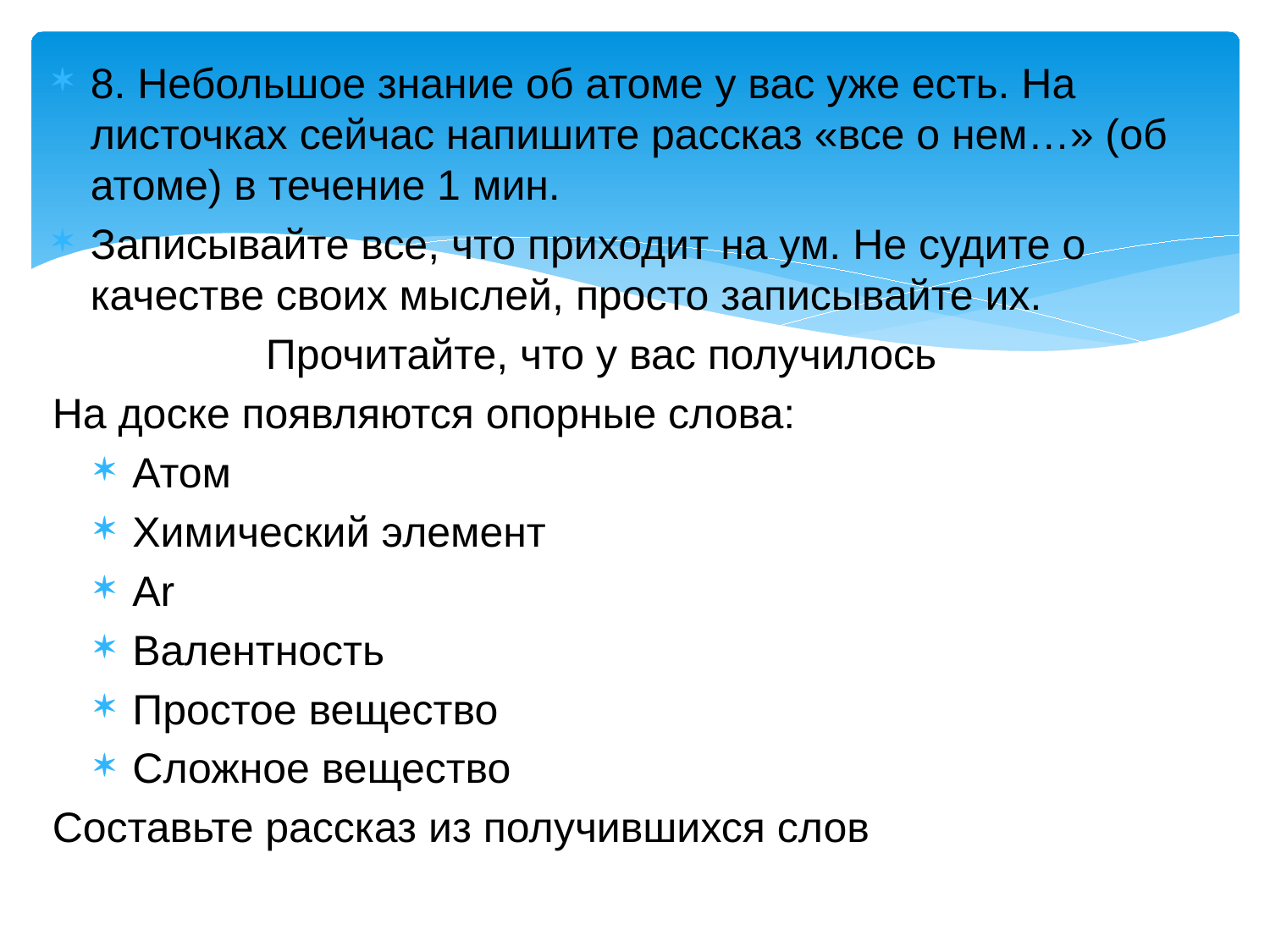

8. Небольшое знание об атоме у вас уже есть. На листочках сейчас напишите рассказ «все о нем…» (об атоме) в течение 1 мин.
Записывайте все, что приходит на ум. Не судите о качестве своих мыслей, просто записывайте их.
                  Прочитайте, что у вас получилось
На доске появляются опорные слова:
Атом
Химический элемент
Ar
Валентность
Простое вещество
Сложное вещество
Составьте рассказ из получившихся слов